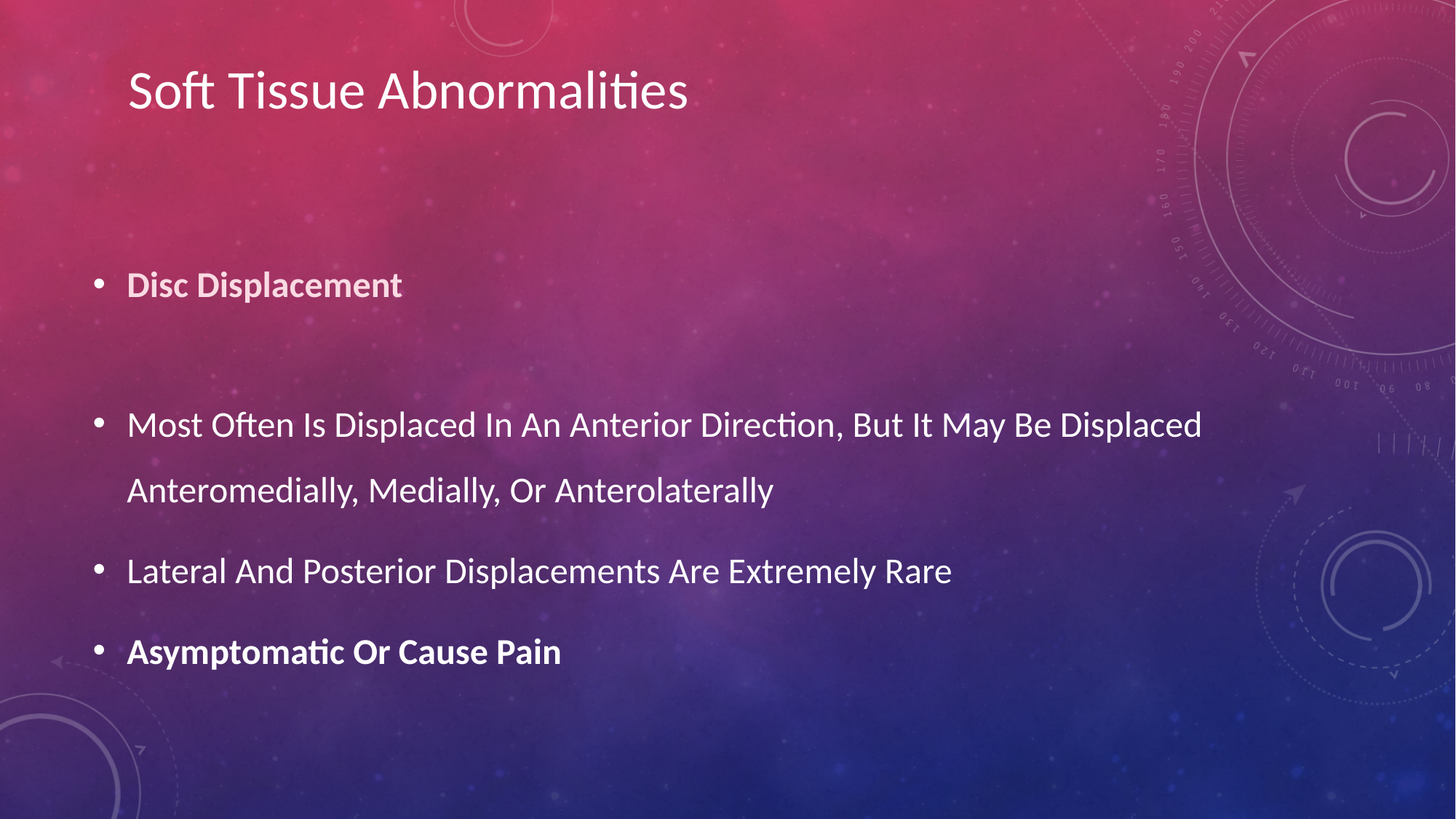

# Soft Tissue Abnormalities
Disc Displacement

Most Often Is Displaced In An Anterior Direction, But It May Be Displaced Anteromedially, Medially, Or Anterolaterally
Lateral And Posterior Displacements Are Extremely Rare
Asymptomatic Or Cause Pain